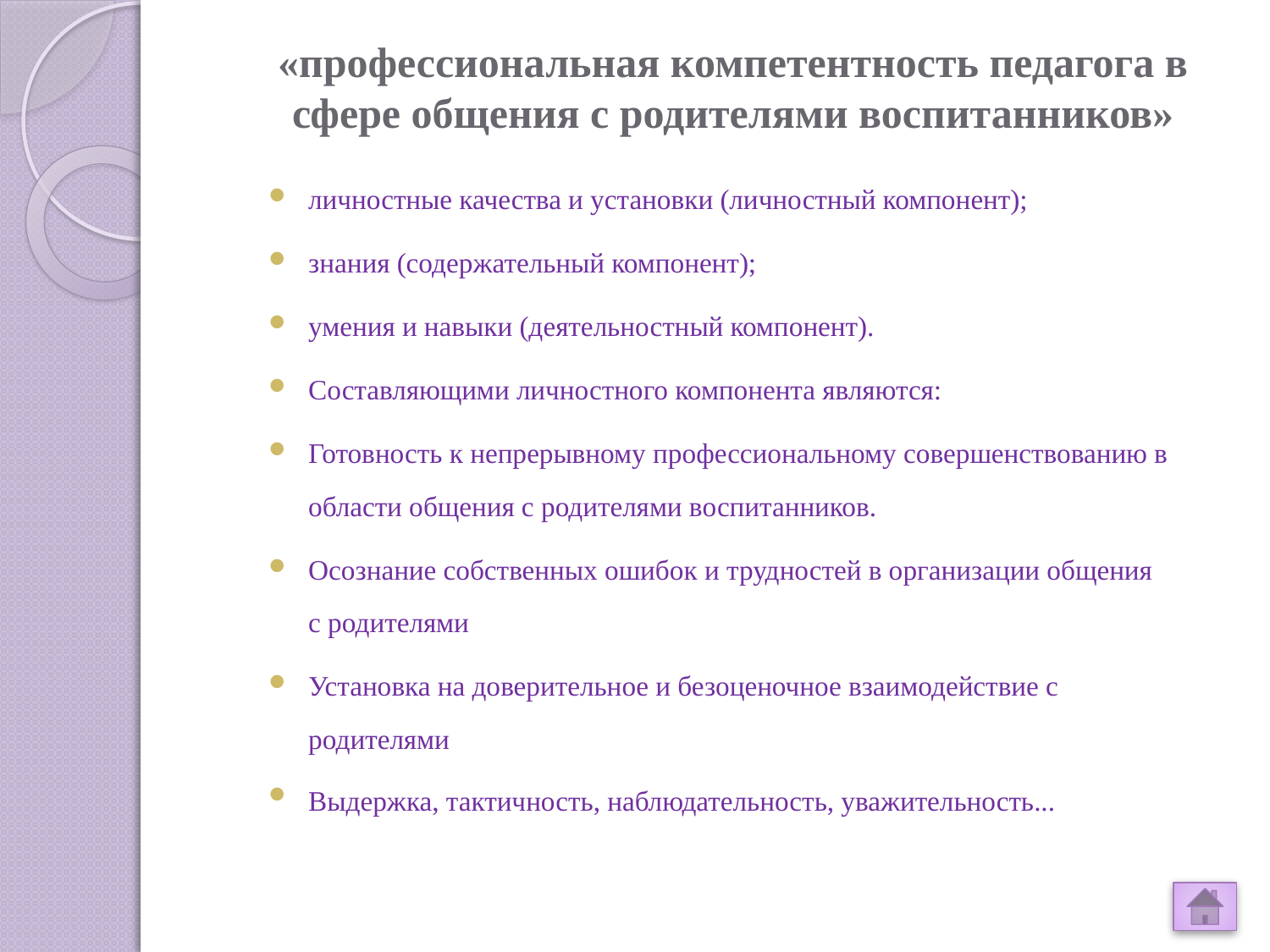

# «профессиональная компетентность педагога в сфере общения с родителями воспитанников»
личностные качества и установки (личностный компонент);
знания (содержательный компонент);
умения и навыки (деятельностный компонент).
Составляющими личностного компонента являются:
Готовность к непрерывному профессиональному совершенствованию в области общения с родителями воспитанников.
Осознание собственных ошибок и трудностей в организации общения с родителями
Установка на доверительное и безоценочное взаимодействие с родителями
Выдержка, тактичность, наблюдательность, уважительность...